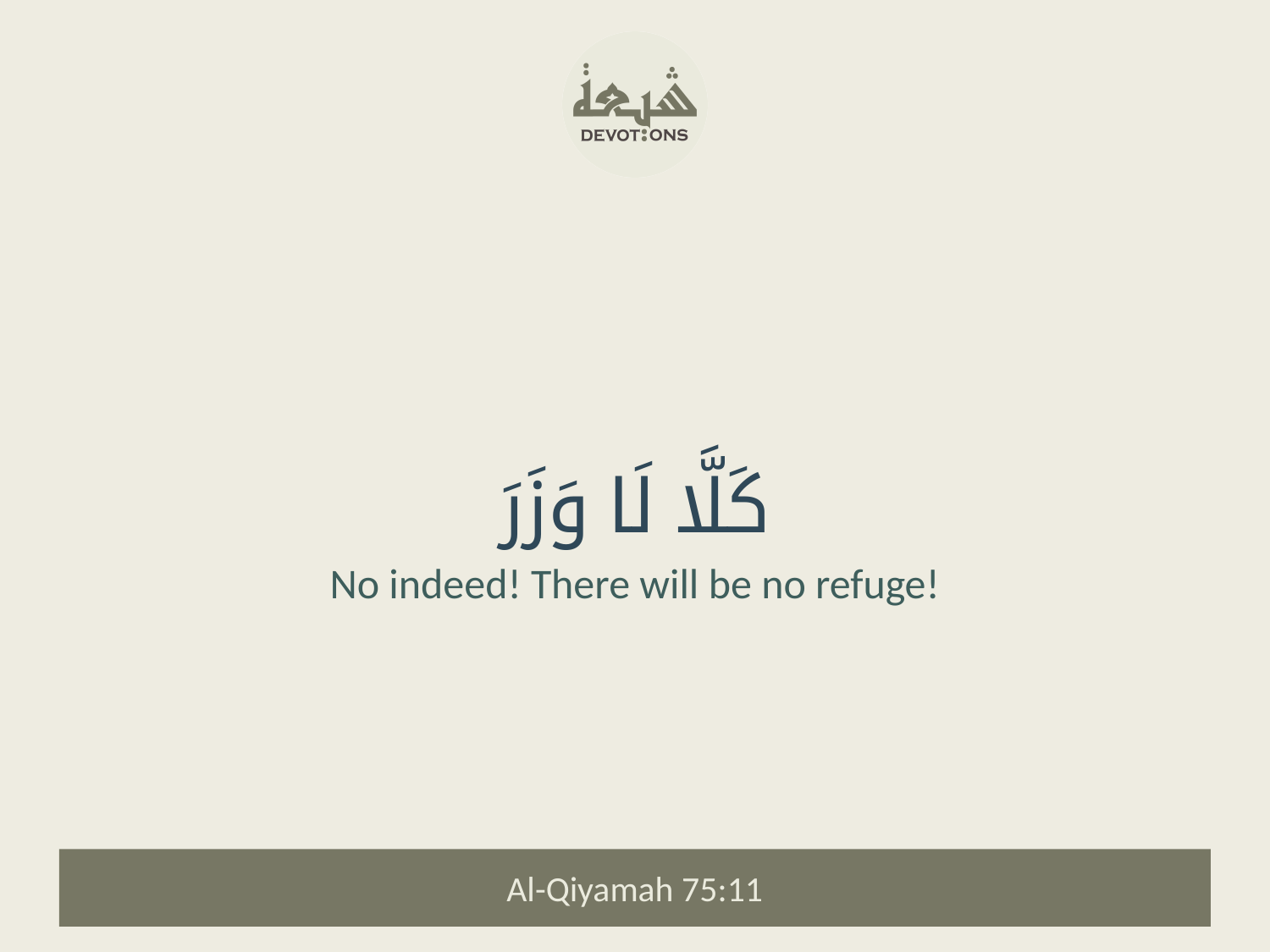

كَلَّا لَا وَزَرَ
No indeed! There will be no refuge!
Al-Qiyamah 75:11